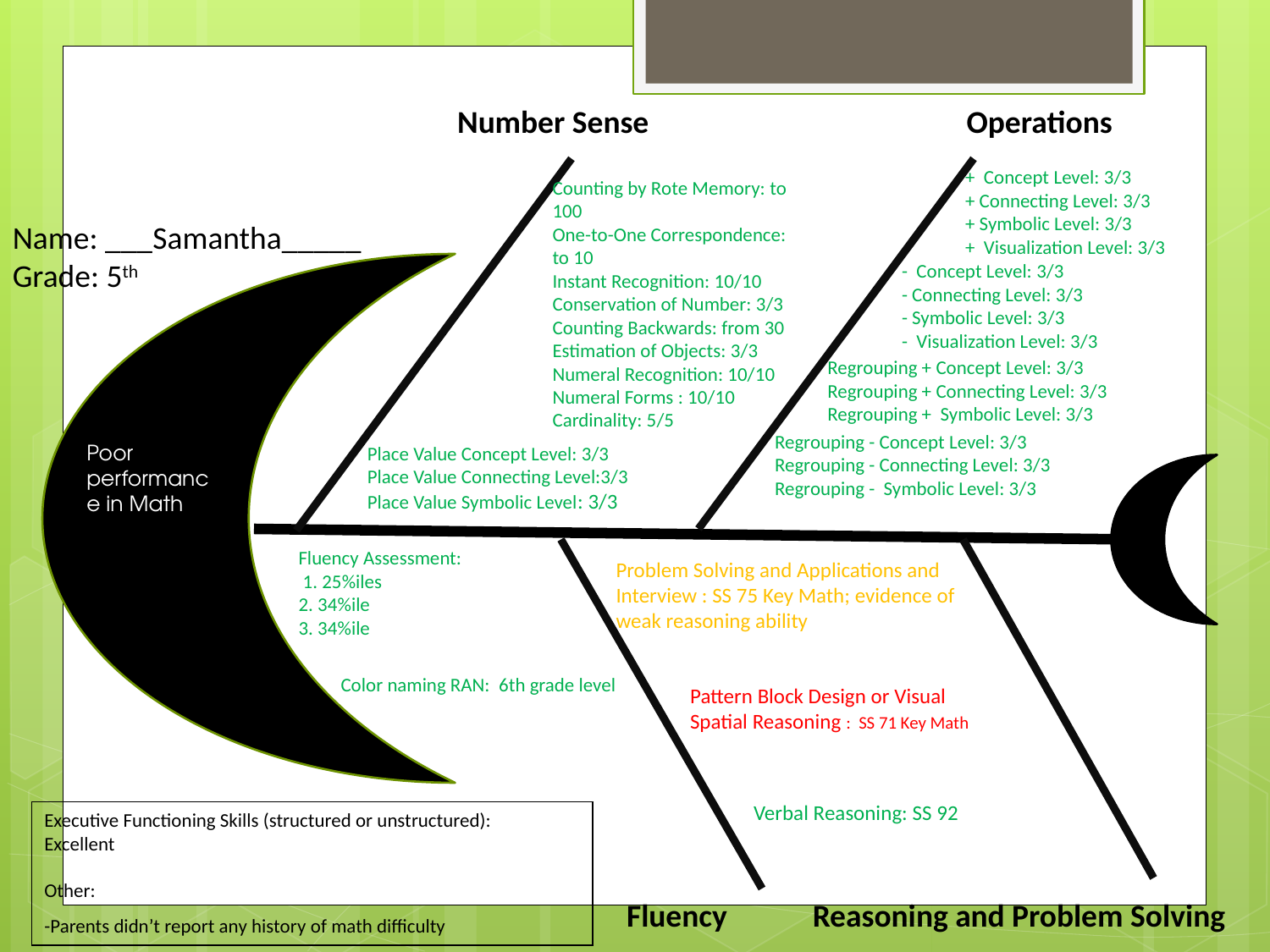

Number Sense
Operations

+  Concept Level: 3/3
+ Connecting Level: 3/3
+ Symbolic Level: 3/3
+  Visualization Level: 3/3
Counting by Rote Memory: to 100
One-to-One Correspondence: to 10
Instant Recognition: 10/10
Conservation of Number: 3/3
Counting Backwards: from 30
Estimation of Objects: 3/3
Numeral Recognition: 10/10
Numeral Forms : 10/10
Cardinality: 5/5
Name: ___Samantha_____
Grade: 5th
-  Concept Level: 3/3
- Connecting Level: 3/3
- Symbolic Level: 3/3
-  Visualization Level: 3/3

Regrouping + Concept Level: 3/3
Regrouping + Connecting Level: 3/3
Regrouping +  Symbolic Level: 3/3
Regrouping - Concept Level: 3/3
Regrouping - Connecting Level: 3/3
Regrouping -  Symbolic Level: 3/3
Poor performance in Math
Place Value Concept Level: 3/3
Place Value Connecting Level:3/3
Place Value Symbolic Level: 3/3

Fluency Assessment:
 1. 25%iles
2. 34%ile
3. 34%ile
Problem Solving and Applications and
Interview : SS 75 Key Math; evidence of
weak reasoning ability
Color naming RAN:  6th grade level
Pattern Block Design or Visual Spatial Reasoning :  SS 71 Key Math
Verbal Reasoning: SS 92
Executive Functioning Skills (structured or unstructured):
Excellent

Other:
-Parents didn’t report any history of math difficulty
Fluency
Reasoning and Problem Solving